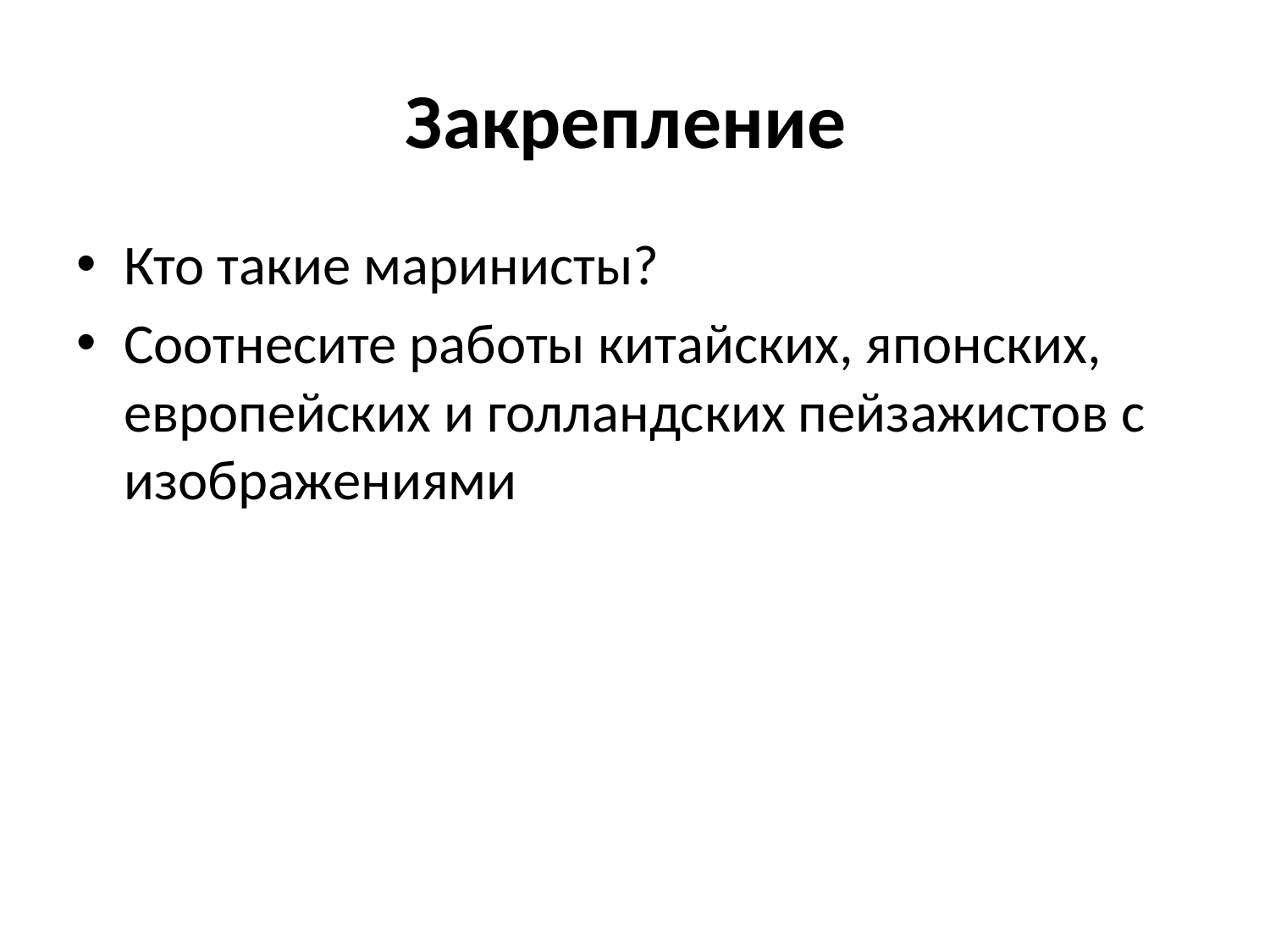

# Закрепление
Кто такие маринисты?
Соотнесите работы китайских, японских, европейских и голландских пейзажистов с изображениями